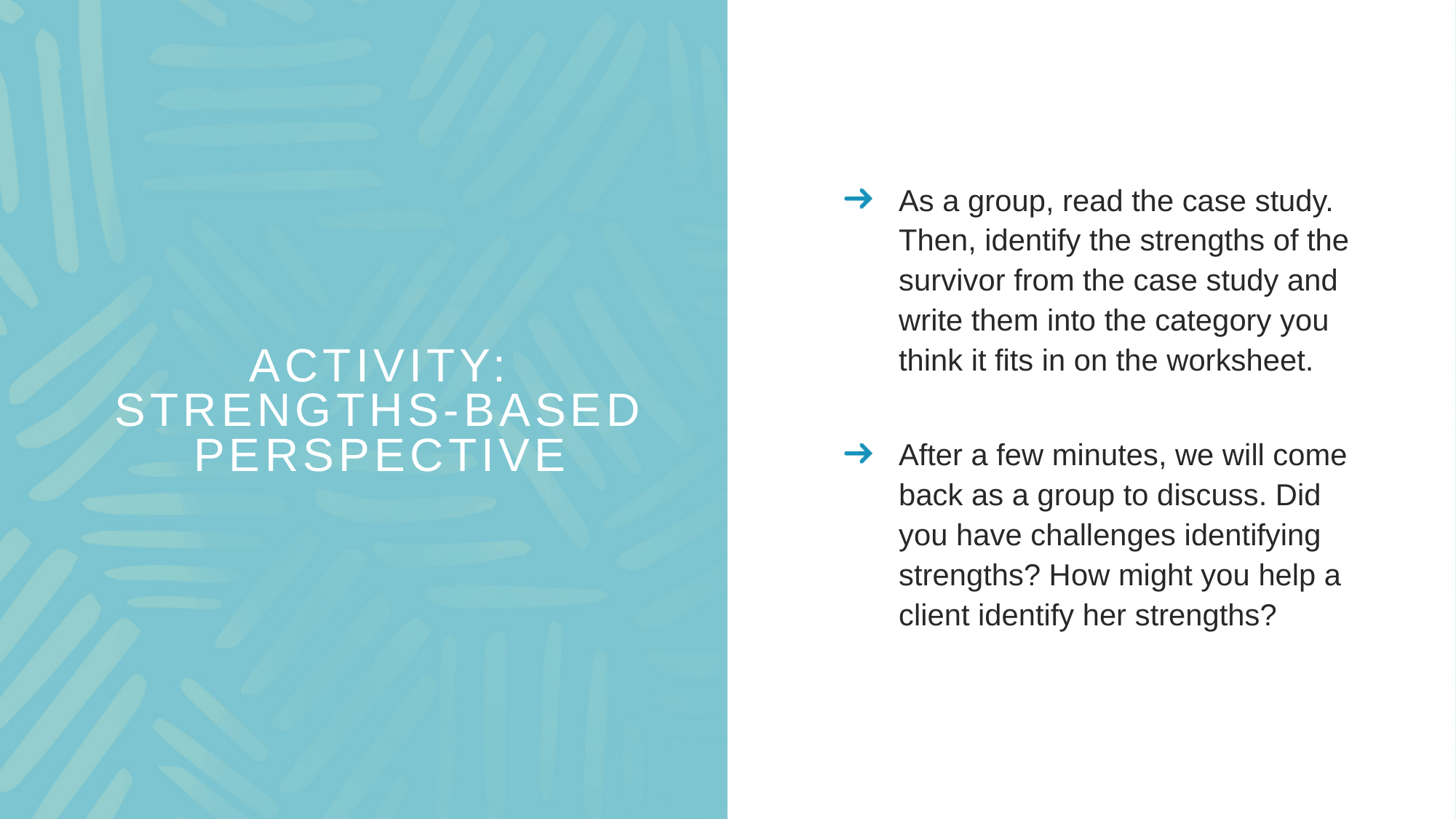

As a group, read the case study. Then, identify the strengths of the survivor from the case study and write them into the category you think it fits in on the worksheet.
After a few minutes, we will come back as a group to discuss. Did you have challenges identifying strengths? How might you help a client identify her strengths?
# Activity: Strengths-based perspective